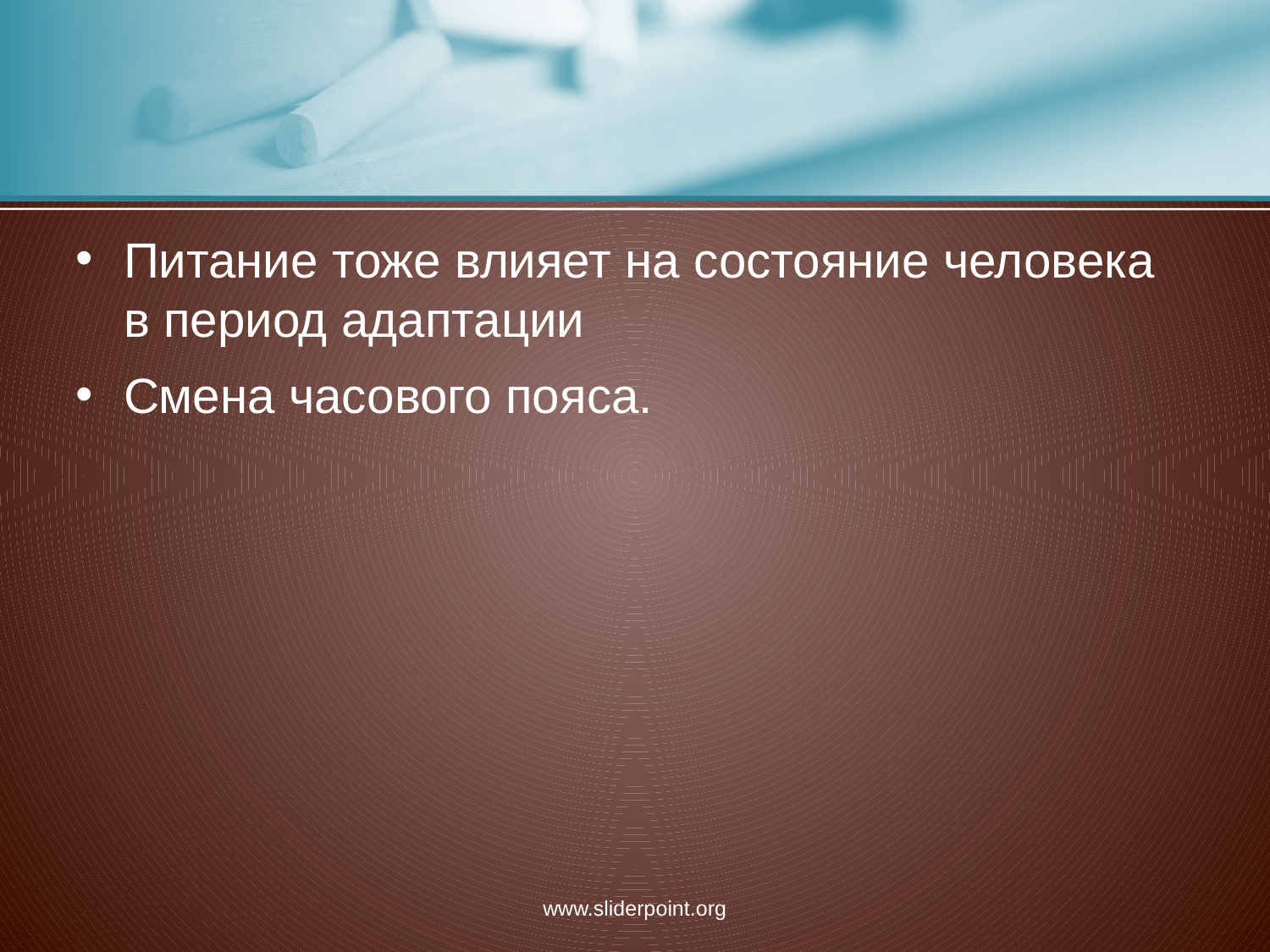

#
Питание тоже влияет на состояние человека в период адаптации
Смена часового пояса.

www.sliderpoint.org